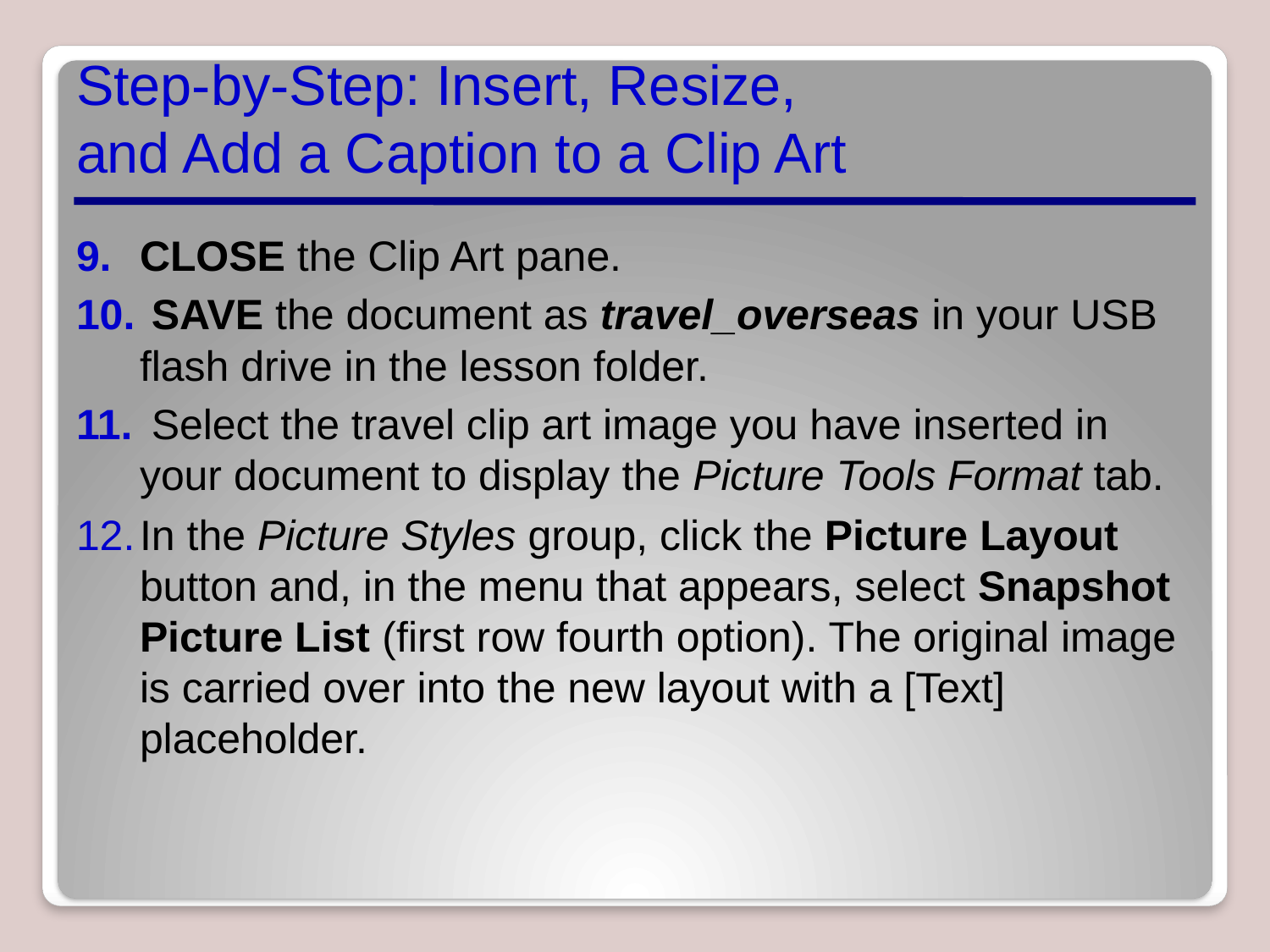

# Step-by-Step: Insert, Resize, and Add a Caption to a Clip Art
CLOSE the Clip Art pane.
 SAVE the document as travel_overseas in your USB flash drive in the lesson folder.
 Select the travel clip art image you have inserted in your document to display the Picture Tools Format tab.
In the Picture Styles group, click the Picture Layout button and, in the menu that appears, select Snapshot Picture List (first row fourth option). The original image is carried over into the new layout with a [Text] placeholder.